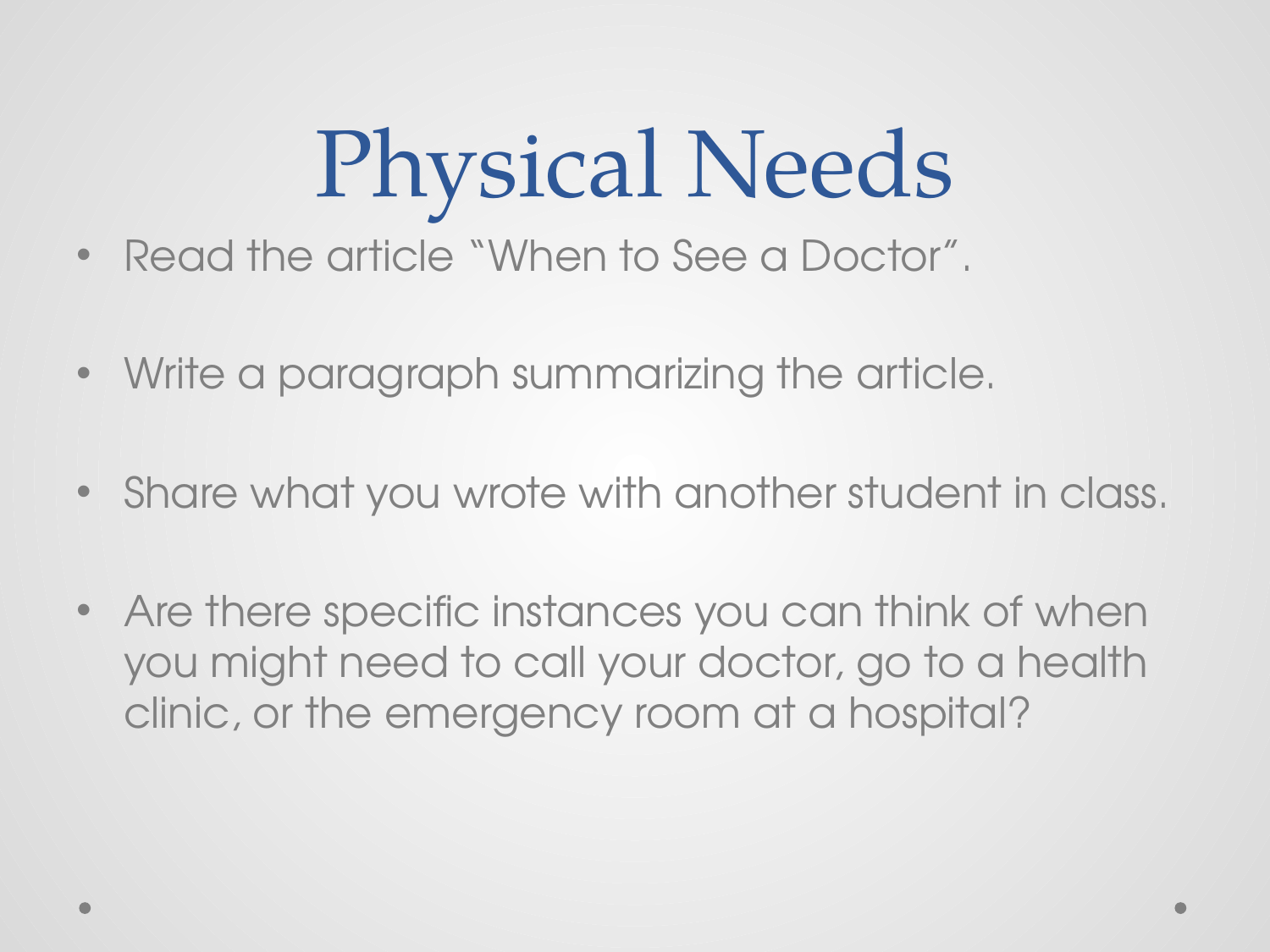

# Physical Needs
Read the article “When to See a Doctor”.

Write a paragraph summarizing the article.

Share what you wrote with another student in class.

Are there specific instances you can think of when you might need to call your doctor, go to a health clinic, or the emergency room at a hospital?